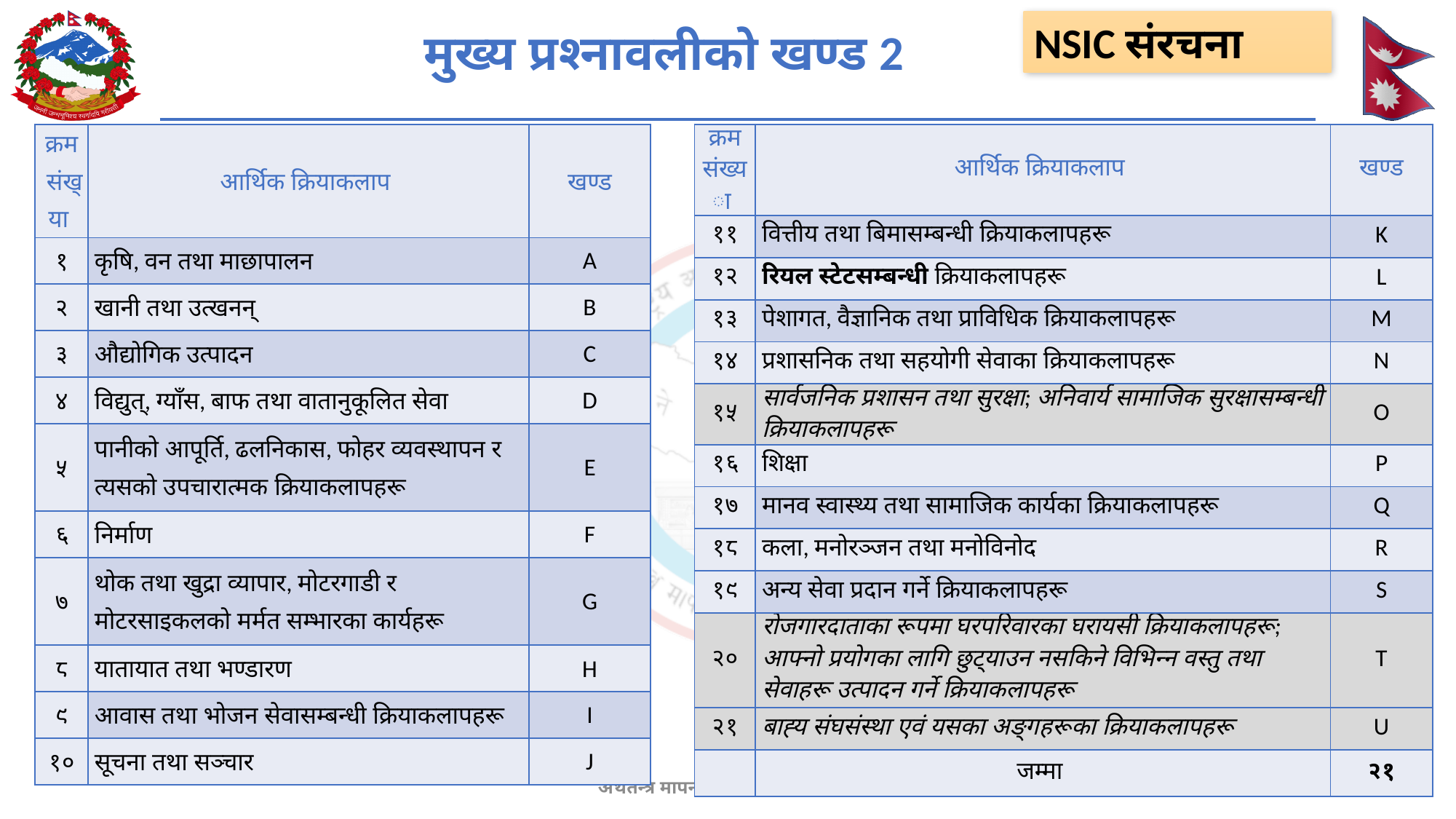

NSIC संरचना
मुख्य प्रश्नावलीको खण्ड 2
| क्रम संख्या | आर्थिक क्रियाकलाप | खण्ड |
| --- | --- | --- |
| ११ | वित्तीय तथा बिमासम्बन्धी क्रियाकलापहरू | K |
| १२ | रियल स्टेटसम्बन्धी क्रियाकलापहरू | L |
| १३ | पेशागत, वैज्ञानिक तथा प्राविधिक क्रियाकलापहरू | M |
| १४ | प्रशासनिक तथा सहयोगी सेवाका क्रियाकलापहरू | N |
| १५ | सार्वजनिक प्रशासन तथा सुरक्षा; अनिवार्य सामाजिक सुरक्षासम्बन्धी क्रियाकलापहरू | O |
| १६ | शिक्षा | P |
| १७ | मानव स्वास्थ्य तथा सामाजिक कार्यका क्रियाकलापहरू | Q |
| १८ | कला, मनोरञ्जन तथा मनोविनोद | R |
| १९ | अन्य सेवा प्रदान गर्ने क्रियाकलापहरू | S |
| २० | रोजगारदाताका रूपमा घरपरिवारका घरायसी क्रियाकलापहरू; आफ्नो प्रयोगका लागि छुट्याउन नसकिने विभिन्न वस्तु तथा सेवाहरू उत्पादन गर्ने क्रियाकलापहरू | T |
| २१ | बाह्य संघसंस्था एवं यसका अङ्गहरूका क्रियाकलापहरू | U |
|  | जम्मा | २१ |
| क्रम संख्या | आर्थिक क्रियाकलाप | खण्ड |
| --- | --- | --- |
| १ | कृषि, वन तथा माछापालन | A |
| २ | खानी तथा उत्खनन् | B |
| ३ | औद्योगिक उत्पादन | C |
| ४ | विद्युत्, ग्याँस, बाफ तथा वातानुकूलित सेवा | D |
| ५ | पानीको आपूर्ति, ढलनिकास, फोहर व्यवस्थापन र त्यसको उपचारात्मक क्रियाकलापहरू | E |
| ६ | निर्माण | F |
| ७ | थोक तथा खुद्रा व्यापार, मोटरगाडी र मोटरसाइकलको मर्मत सम्भारका कार्यहरू | G |
| ८ | यातायात तथा भण्डारण | H |
| ९ | आवास तथा भोजन सेवासम्बन्धी क्रियाकलापहरू | I |
| १० | सूचना तथा सञ्चार | J |
55
“अर्थतन्त्र मापनको लागि आर्थिक गणना”